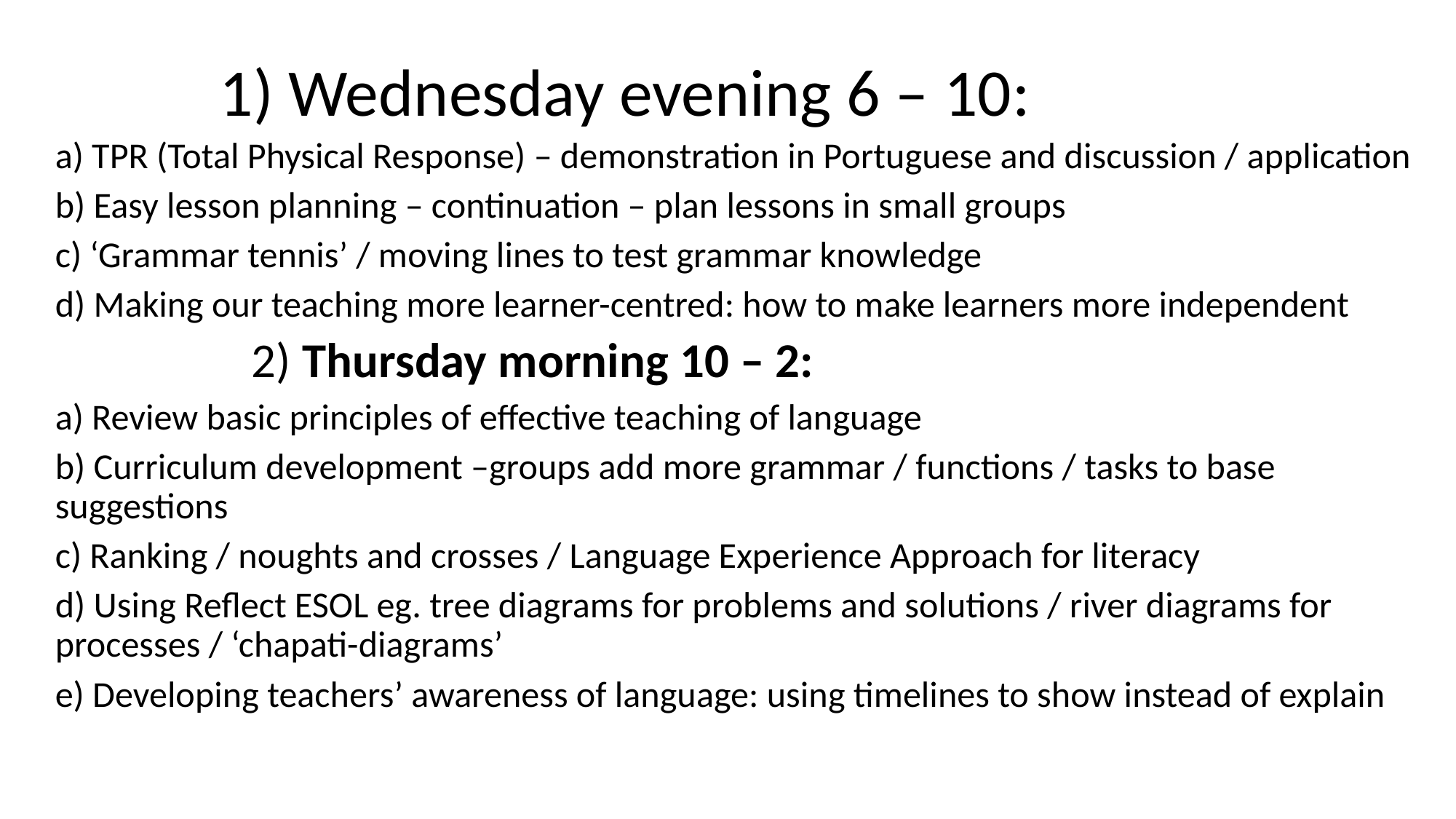

# 1) Wednesday evening 6 – 10:
a) TPR (Total Physical Response) – demonstration in Portuguese and discussion / application
b) Easy lesson planning – continuation – plan lessons in small groups
c) ‘Grammar tennis’ / moving lines to test grammar knowledge
d) Making our teaching more learner-centred: how to make learners more independent
                        2) Thursday morning 10 – 2:
a) Review basic principles of effective teaching of language
b) Curriculum development –groups add more grammar / functions / tasks to base suggestions
c) Ranking / noughts and crosses / Language Experience Approach for literacy
d) Using Reflect ESOL eg. tree diagrams for problems and solutions / river diagrams for processes / ‘chapati-diagrams’
e) Developing teachers’ awareness of language: using timelines to show instead of explain